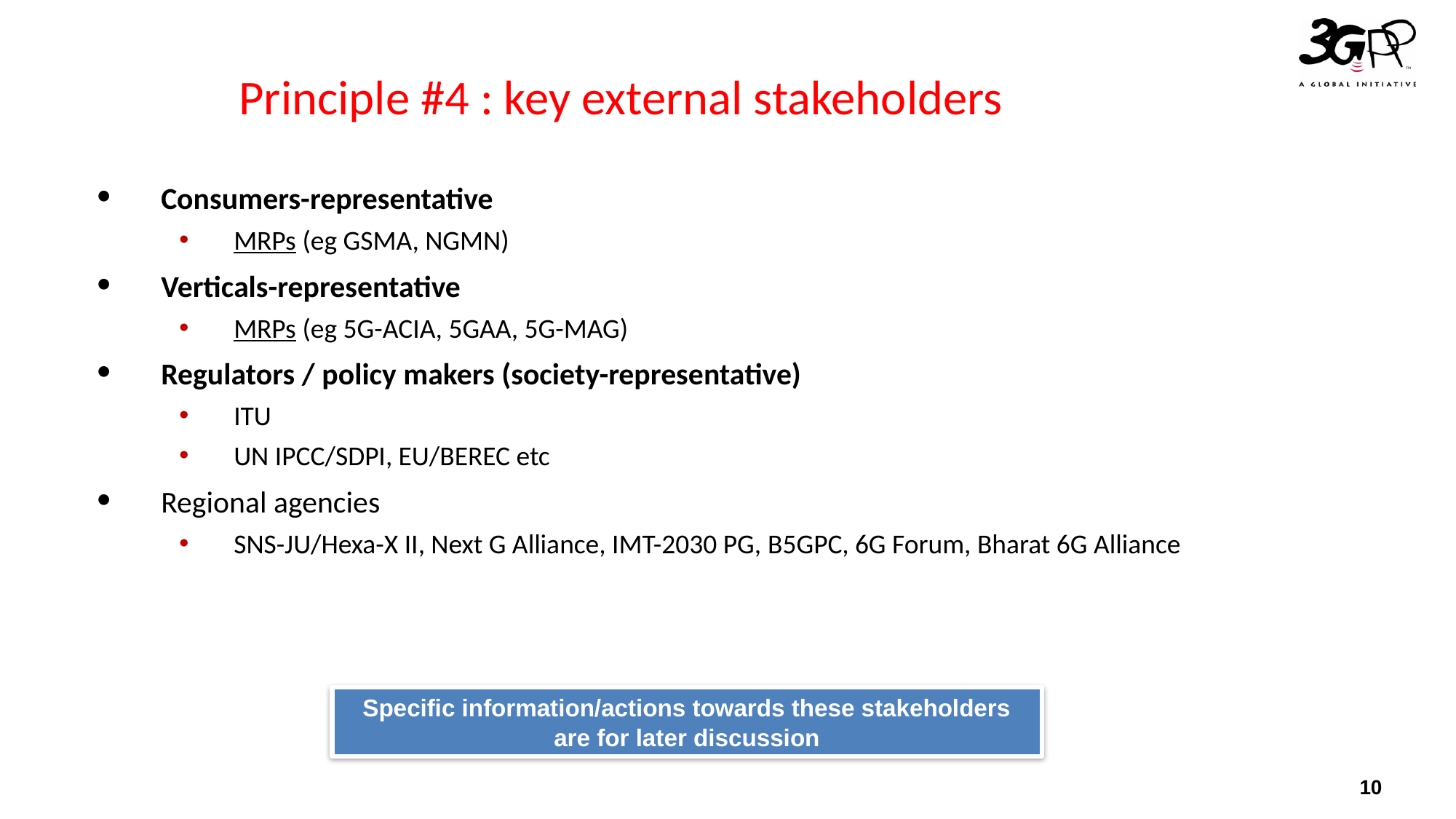

# Principle #4 : key external stakeholders
Consumers-representative
MRPs (eg GSMA, NGMN)
Verticals-representative
MRPs (eg 5G-ACIA, 5GAA, 5G-MAG)
Regulators / policy makers (society-representative)
ITU
UN IPCC/SDPI, EU/BEREC etc
Regional agencies
SNS-JU/Hexa-X II, Next G Alliance, IMT-2030 PG, B5GPC, 6G Forum, Bharat 6G Alliance

Specific information/actions towards these stakeholders are for later discussion